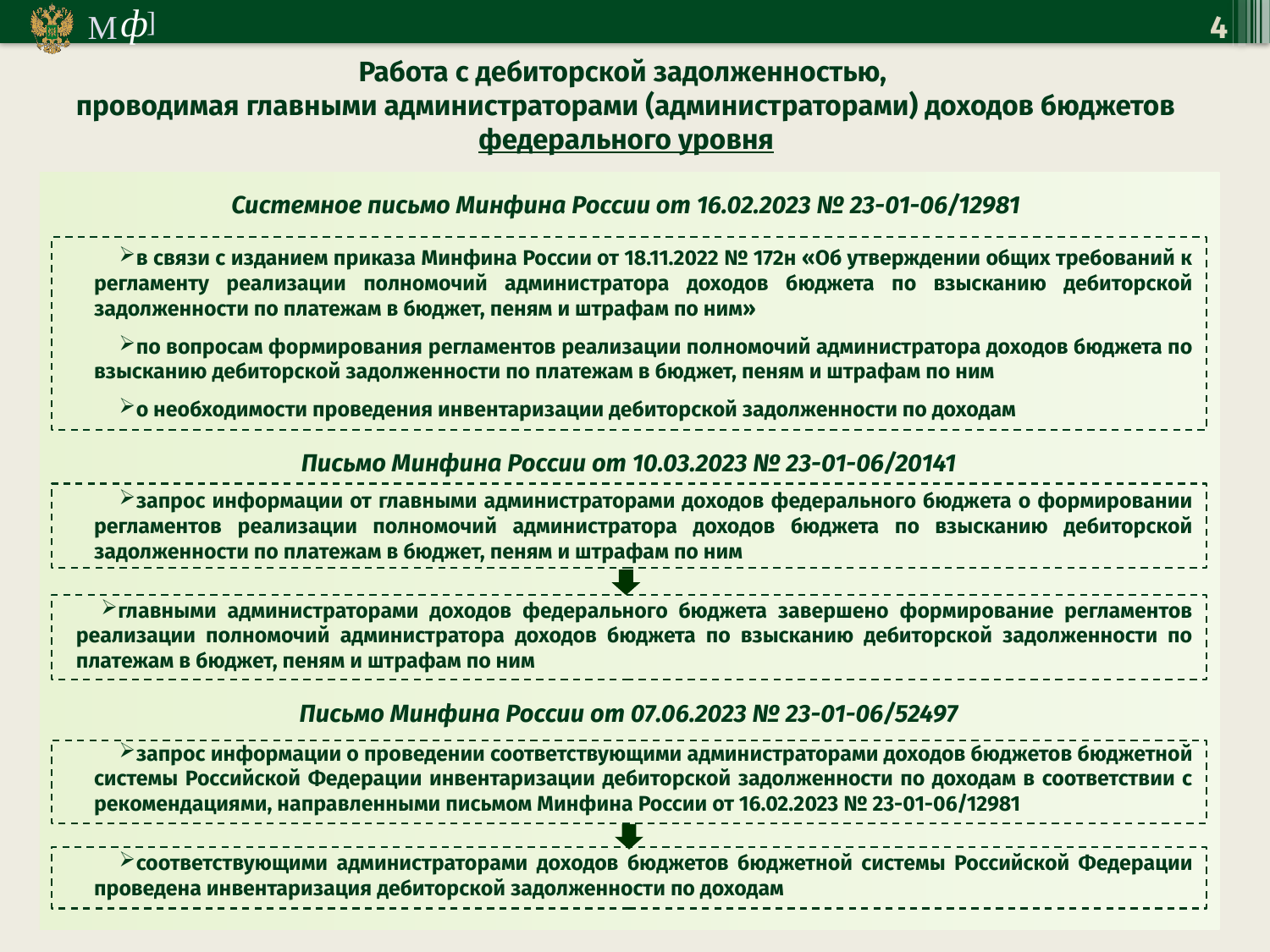

4
Работа с дебиторской задолженностью,
проводимая главными администраторами (администраторами) доходов бюджетов федерального уровня

Системное письмо Минфина России от 16.02.2023 № 23-01-06/12981

в связи с изданием приказа Минфина России от 18.11.2022 № 172н «Об утверждении общих требований к регламенту реализации полномочий администратора доходов бюджета по взысканию дебиторской задолженности по платежам в бюджет, пеням и штрафам по ним»

по вопросам формирования регламентов реализации полномочий администратора доходов бюджета по взысканию дебиторской задолженности по платежам в бюджет, пеням и штрафам по ним

о необходимости проведения инвентаризации дебиторской задолженности по доходам

Письмо Минфина России от 10.03.2023 № 23-01-06/20141

запрос информации от главными администраторами доходов федерального бюджета о формировании регламентов реализации полномочий администратора доходов бюджета по взысканию дебиторской задолженности по платежам в бюджет, пеням и штрафам по ним

главными администраторами доходов федерального бюджета завершено формирование регламентов реализации полномочий администратора доходов бюджета по взысканию дебиторской задолженности по платежам в бюджет, пеням и штрафам по ним

Письмо Минфина России от 07.06.2023 № 23-01-06/52497

запрос информации о проведении соответствующими администраторами доходов бюджетов бюджетной системы Российской Федерации инвентаризации дебиторской задолженности по доходам в соответствии с рекомендациями, направленными письмом Минфина России от 16.02.2023 № 23-01-06/12981

соответствующими администраторами доходов бюджетов бюджетной системы Российской Федерации проведена инвентаризация дебиторской задолженности по доходам